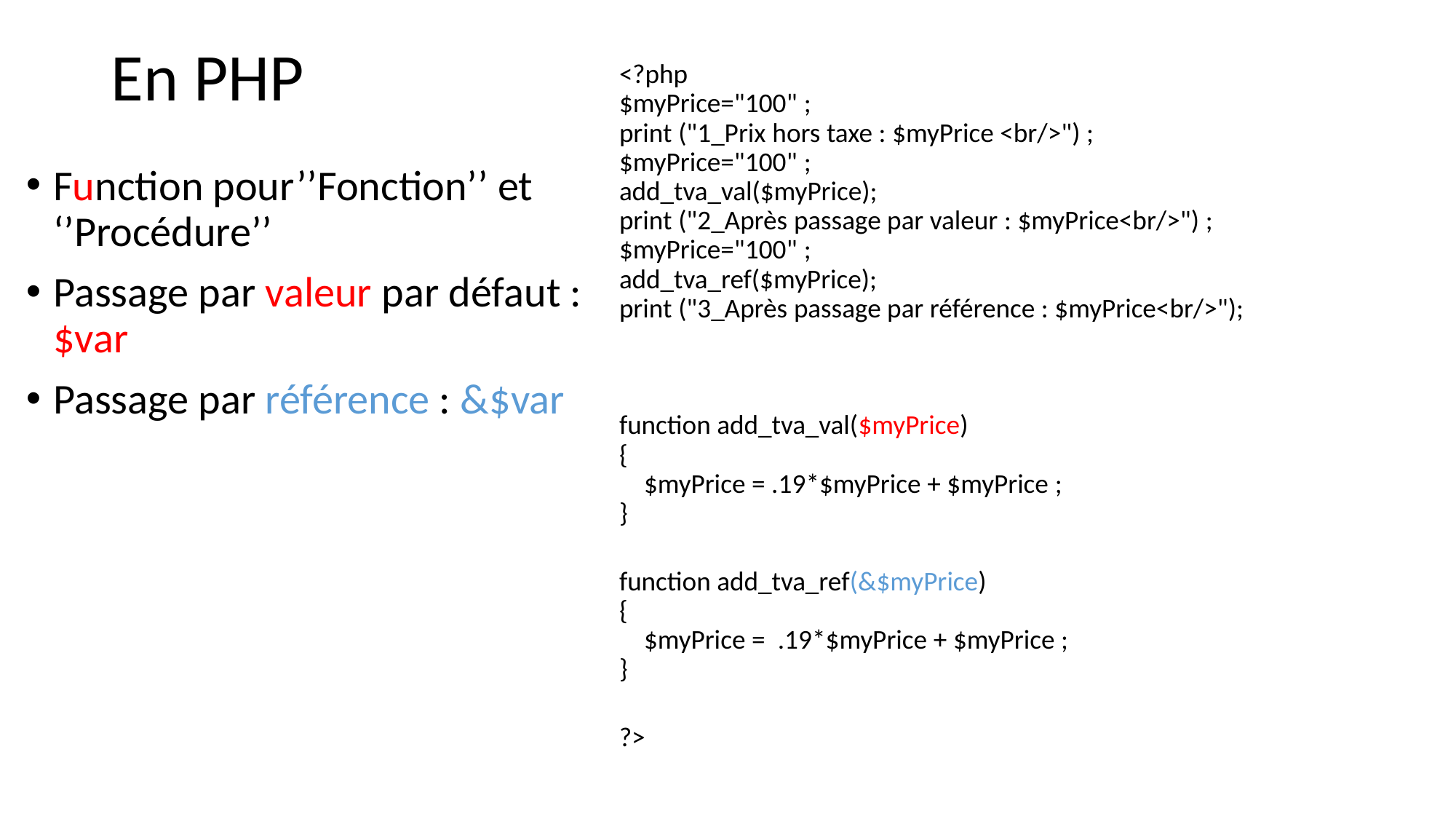

# En PHP
<?php 
$myPrice="100" ;
print ("1_Prix hors taxe : $myPrice <br/>") ;
$myPrice="100" ;
add_tva_val($myPrice);
print ("2_Après passage par valeur : $myPrice<br/>") ;
$myPrice="100" ;
add_tva_ref($myPrice);
print ("3_Après passage par référence : $myPrice<br/>");

function add_tva_val($myPrice)
{
    $myPrice = .19*$myPrice + $myPrice ;
}
function add_tva_ref(&$myPrice)
{
    $myPrice =  .19*$myPrice + $myPrice ;    
}
?>
Function pour’’Fonction’’ et ‘’Procédure’’
Passage par valeur par défaut : $var
Passage par référence : &$var